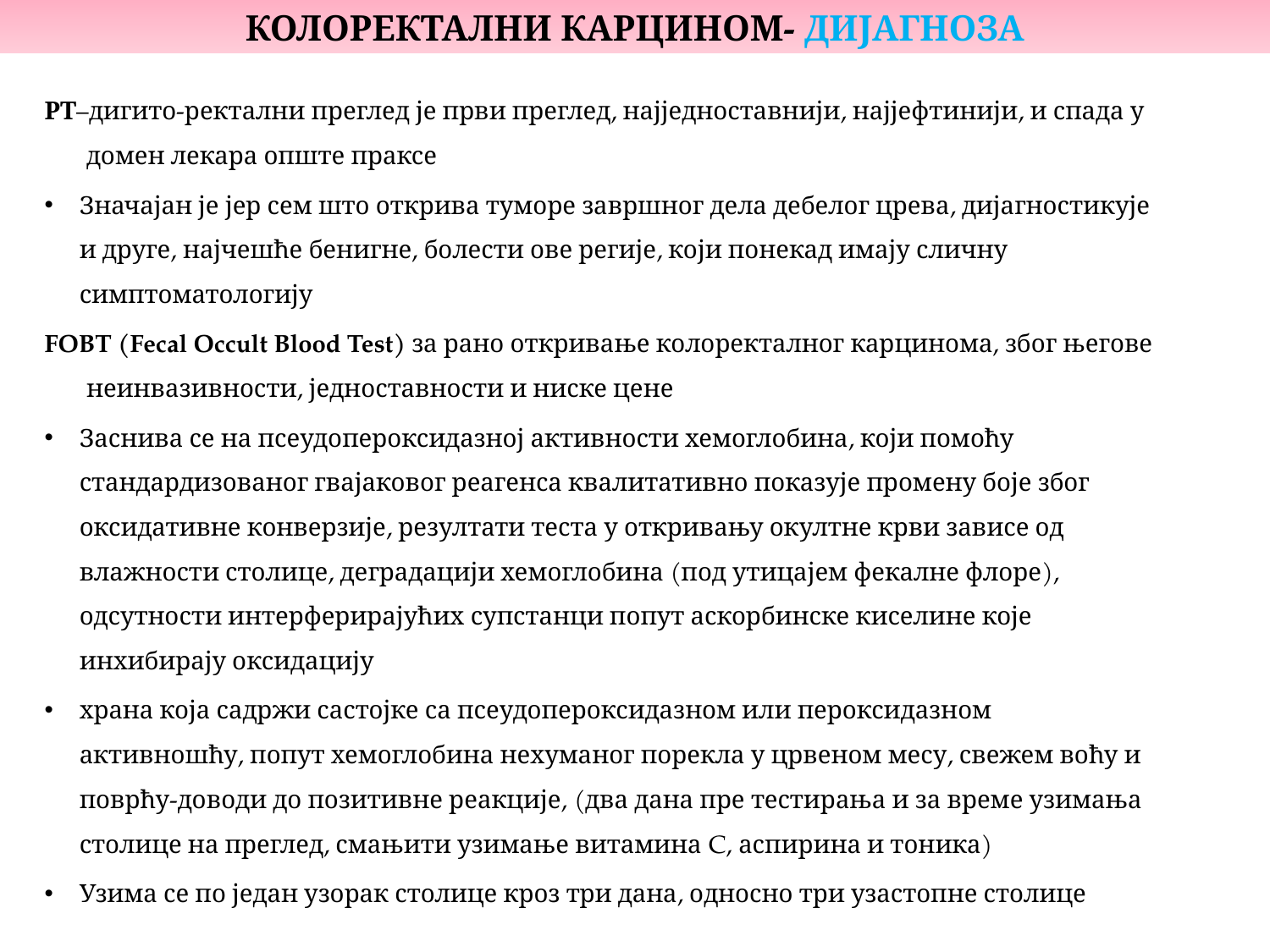

КОЛОРЕКТАЛНИ КАРЦИНОМ- ДИЈАГНОЗА
РТ–дигито-ректални преглед је први преглед, најједноставнији, најјефтинији, и спада у домен лекара опште праксе
Значајан је јер сем што открива туморе завршног дела дебелог црева, дијагностикује и друге, најчешће бенигне, болести ове регије, који понекад имају сличну симптоматологију
FOBT (Fecal Occult Blood Test) за рано откривање колоректалног карцинома, због његове неинвазивности, једноставности и ниске цене
Заснива се на псеудопероксидазној активности хемоглобина, који помоћу стандардизованог гвајаковог реагенса квалитативно показује промену боје због оксидативне конверзије, резултати теста у откривању окултне крви зависе од влажности столице, деградацији хемоглобина (под утицајем фекалне флоре), одсутности интерферирајућих супстанци попут аскорбинске киселине које инхибирају оксидацију
храна која садржи састојке са псеудопероксидазном или пероксидазном активношћу, попут хемоглобина нехуманог порекла у црвеном месу, свежем воћу и поврћу-доводи до позитивне реакције, (два дана пре тестирања и за време узимања столице на преглед, смањити узимање витамина C, аспирина и тоника)
Узима се по један узорак столице кроз три дана, односно три узастопне столице